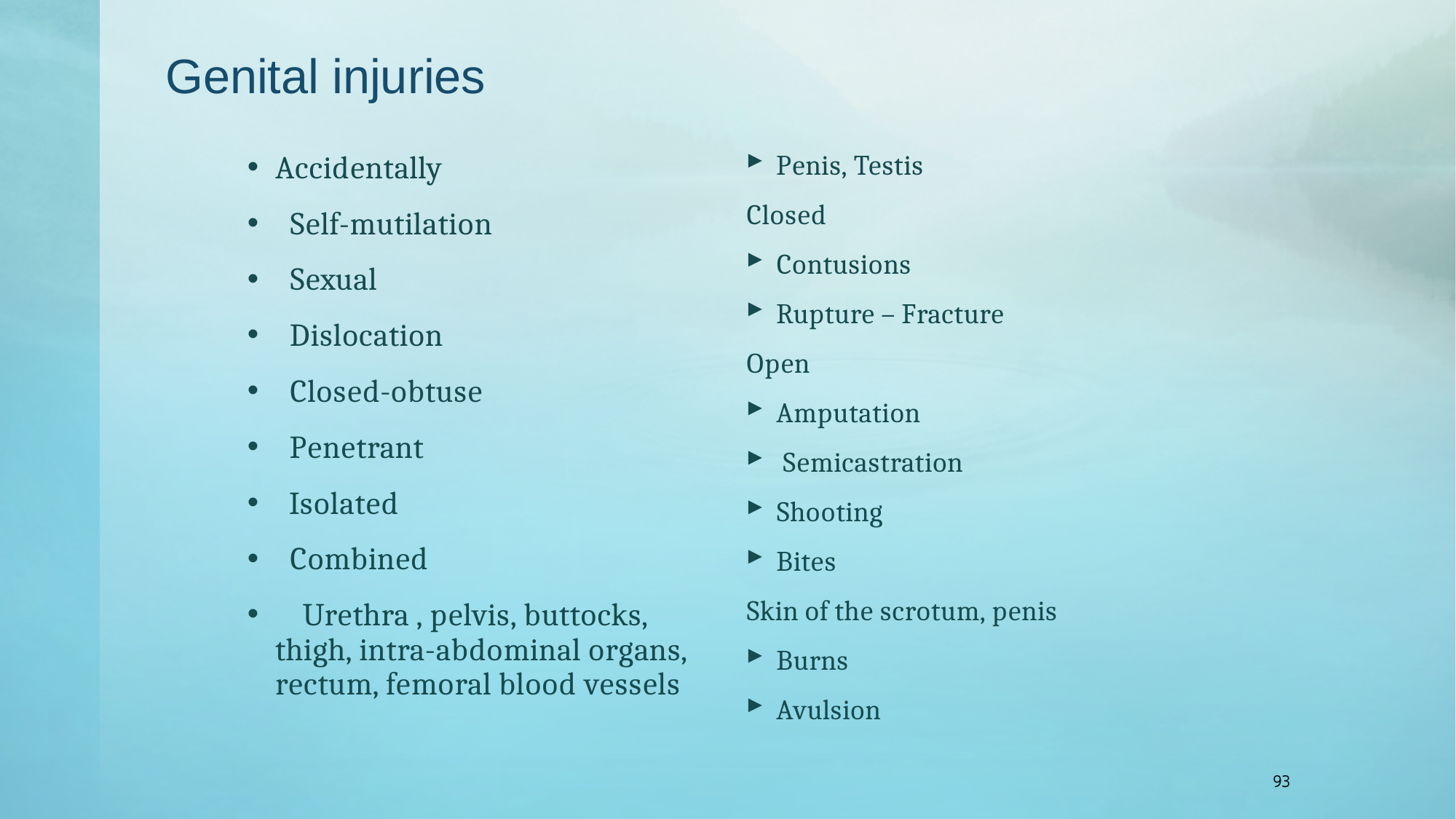

# Genital injuries
Penis, Testis
Closed
Contusions
Rupture – Fracture
Open
Amputation
 Semicastration
Shooting
Bites
Skin of the scrotum, penis
Burns
Avulsion
Accidentally
  Self-mutilation
  Sexual
  Dislocation
  Closed-obtuse
  Penetrant
  Isolated
  Combined
    Urethra , pelvis, buttocks, thigh, intra-abdominal organs, rectum, femoral blood vessels
93